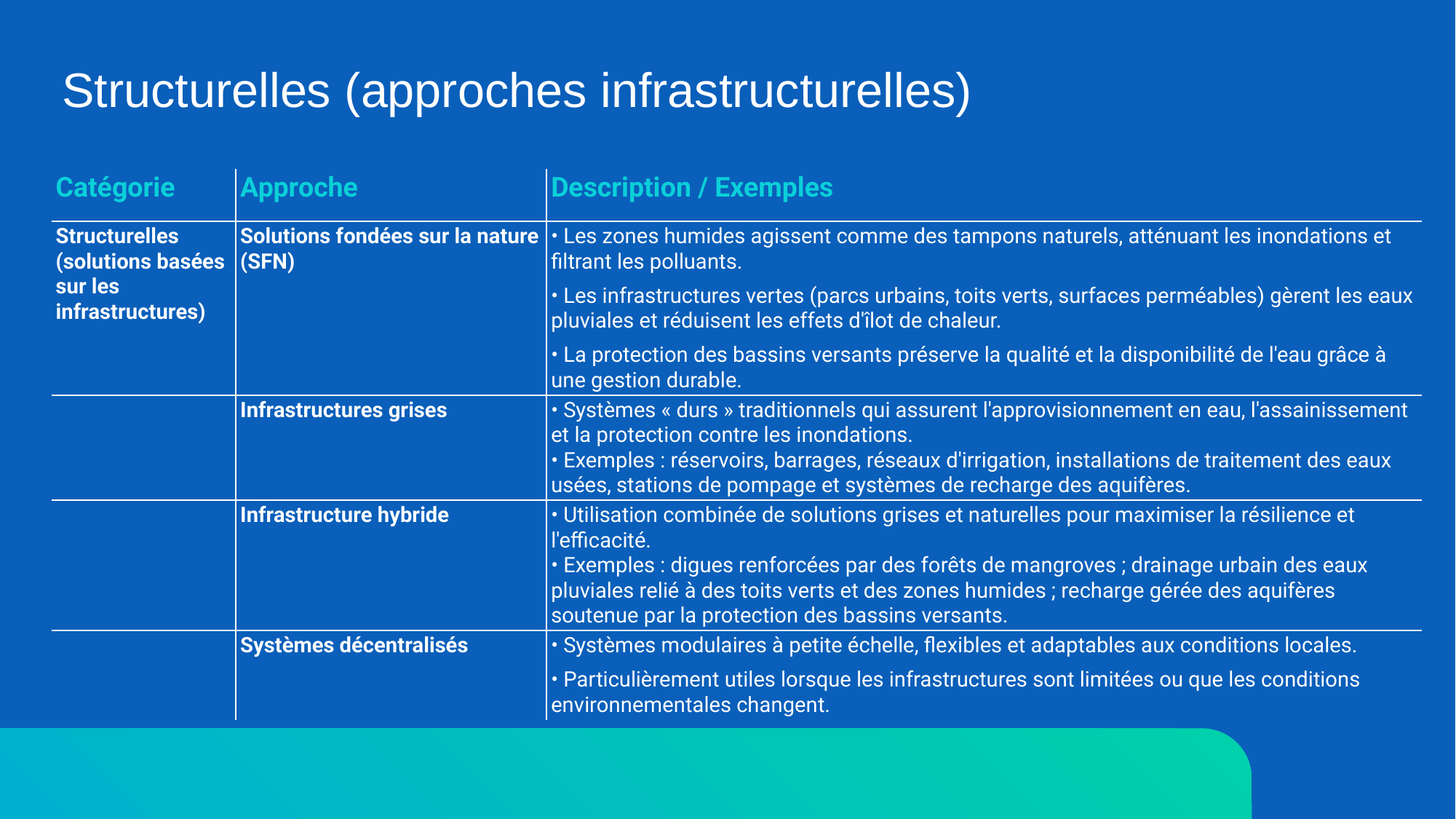

Structurelles (approches infrastructurelles)
| Catégorie | Approche | Description / Exemples |
| --- | --- | --- |
| Structurelles (solutions basées sur les infrastructures) | Solutions fondées sur la nature (SFN) | • Les zones humides agissent comme des tampons naturels, atténuant les inondations et filtrant les polluants. • Les infrastructures vertes (parcs urbains, toits verts, surfaces perméables) gèrent les eaux pluviales et réduisent les effets d'îlot de chaleur. • La protection des bassins versants préserve la qualité et la disponibilité de l'eau grâce à une gestion durable. |
|  | Infrastructures grises | • Systèmes « durs » traditionnels qui assurent l'approvisionnement en eau, l'assainissement et la protection contre les inondations. • Exemples : réservoirs, barrages, réseaux d'irrigation, installations de traitement des eaux usées, stations de pompage et systèmes de recharge des aquifères. |
|  | Infrastructure hybride | • Utilisation combinée de solutions grises et naturelles pour maximiser la résilience et l'efficacité. • Exemples : digues renforcées par des forêts de mangroves ; drainage urbain des eaux pluviales relié à des toits verts et des zones humides ; recharge gérée des aquifères soutenue par la protection des bassins versants. |
|  | Systèmes décentralisés | • Systèmes modulaires à petite échelle, flexibles et adaptables aux conditions locales. • Particulièrement utiles lorsque les infrastructures sont limitées ou que les conditions environnementales changent. |